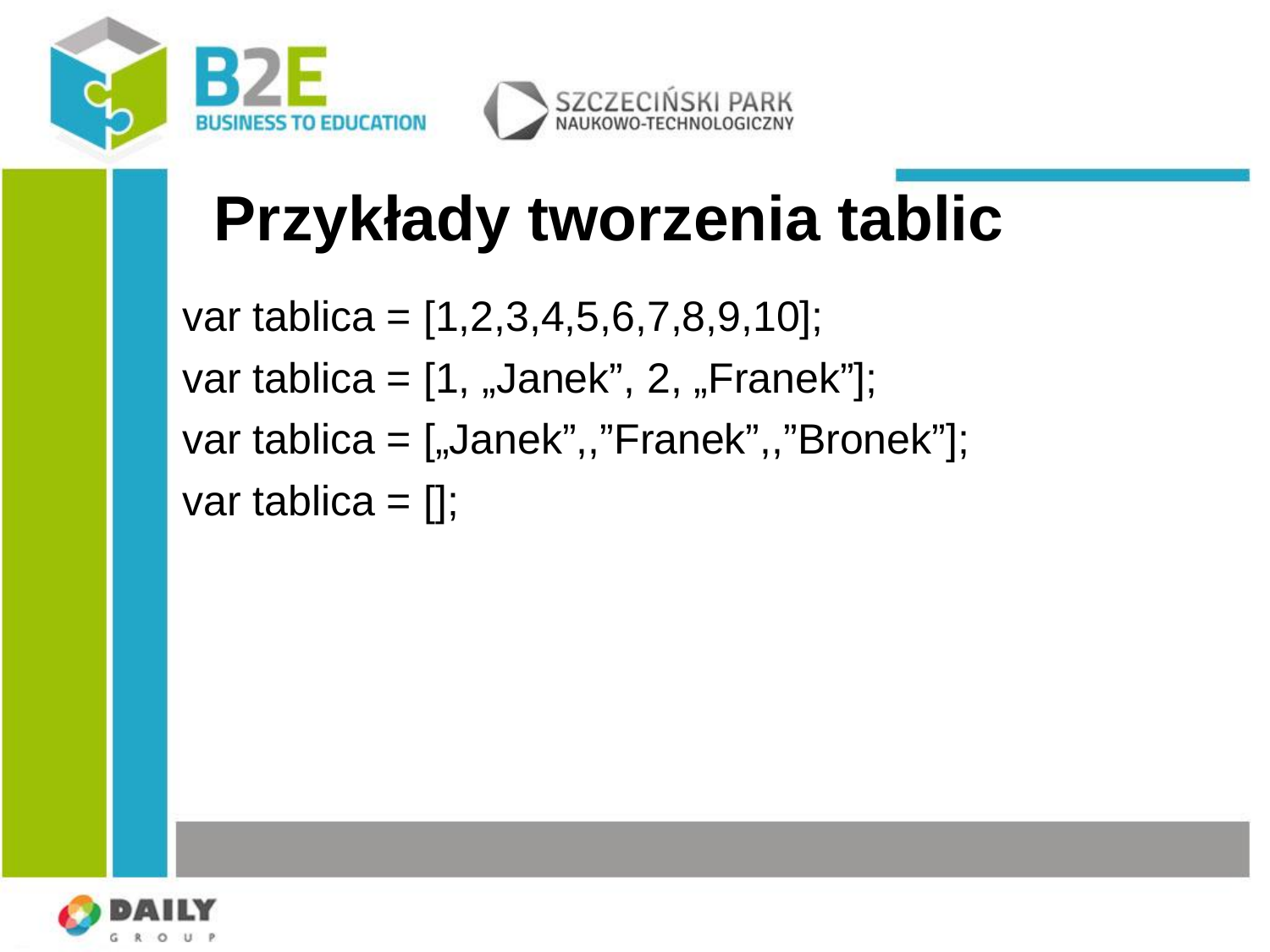

# Przykłady tworzenia tablic
var tablica = [1,2,3,4,5,6,7,8,9,10];
var tablica = [1, „Janek”, 2, „Franek”];
var tablica = [„Janek”,,”Franek”,,”Bronek”];
var tablica = [];